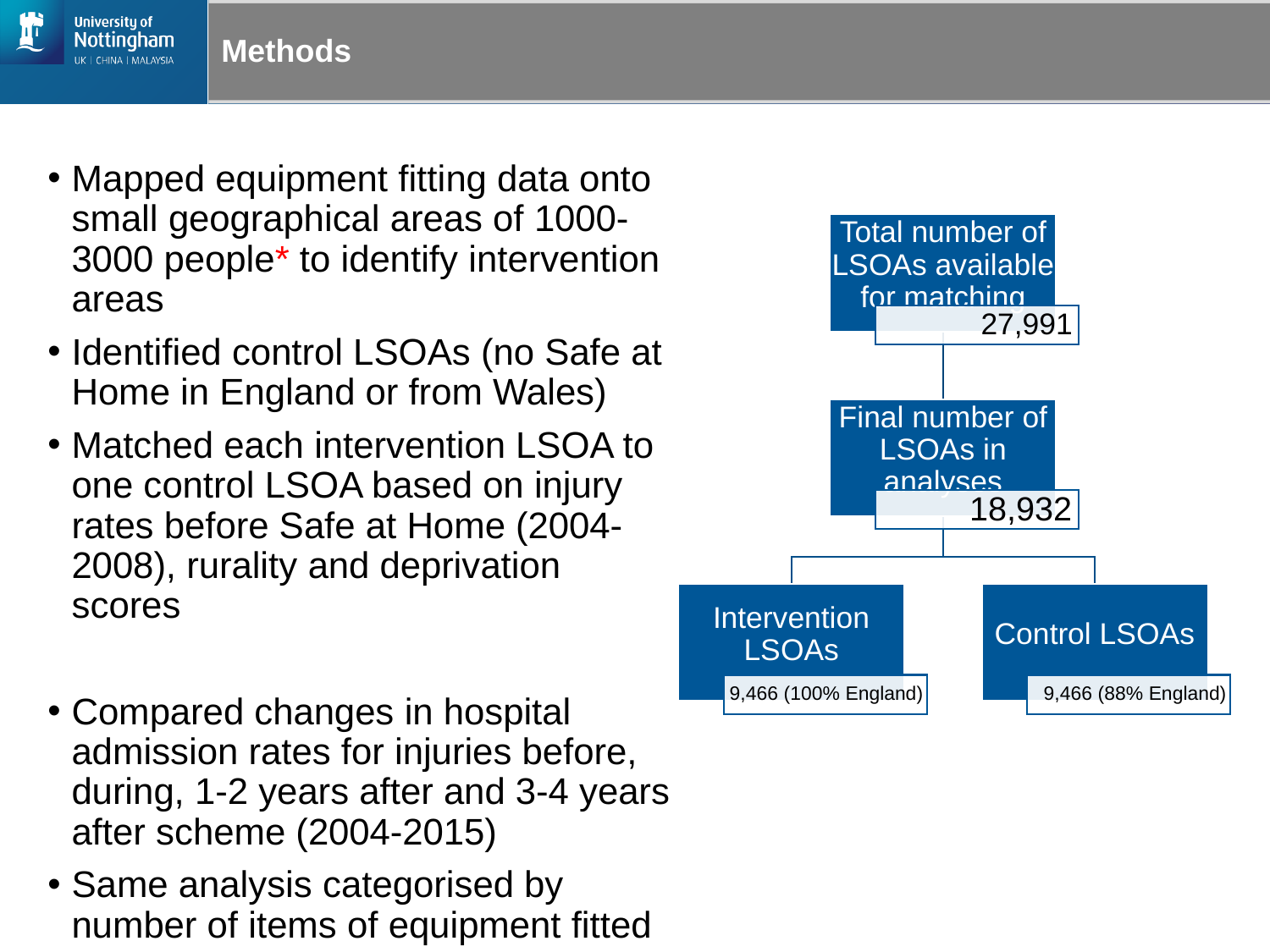

# Methods
Mapped equipment fitting data onto small geographical areas of 1000-3000 people* to identify intervention areas
Identified control LSOAs (no Safe at Home in England or from Wales)
Matched each intervention LSOA to one control LSOA based on injury rates before Safe at Home (2004-2008), rurality and deprivation scores

Compared changes in hospital admission rates for injuries before, during, 1-2 years after and 3-4 years after scheme (2004-2015)
Same analysis categorised by number of items of equipment fitted
*Lower Super Output Areas (LSOAs)

Total number of LSOAs available for matching
27,991
Final number of LSOAs in analyses
18,932
Intervention LSOAs
9,466 (100% England)
Control LSOAs
9,466 (88% England)